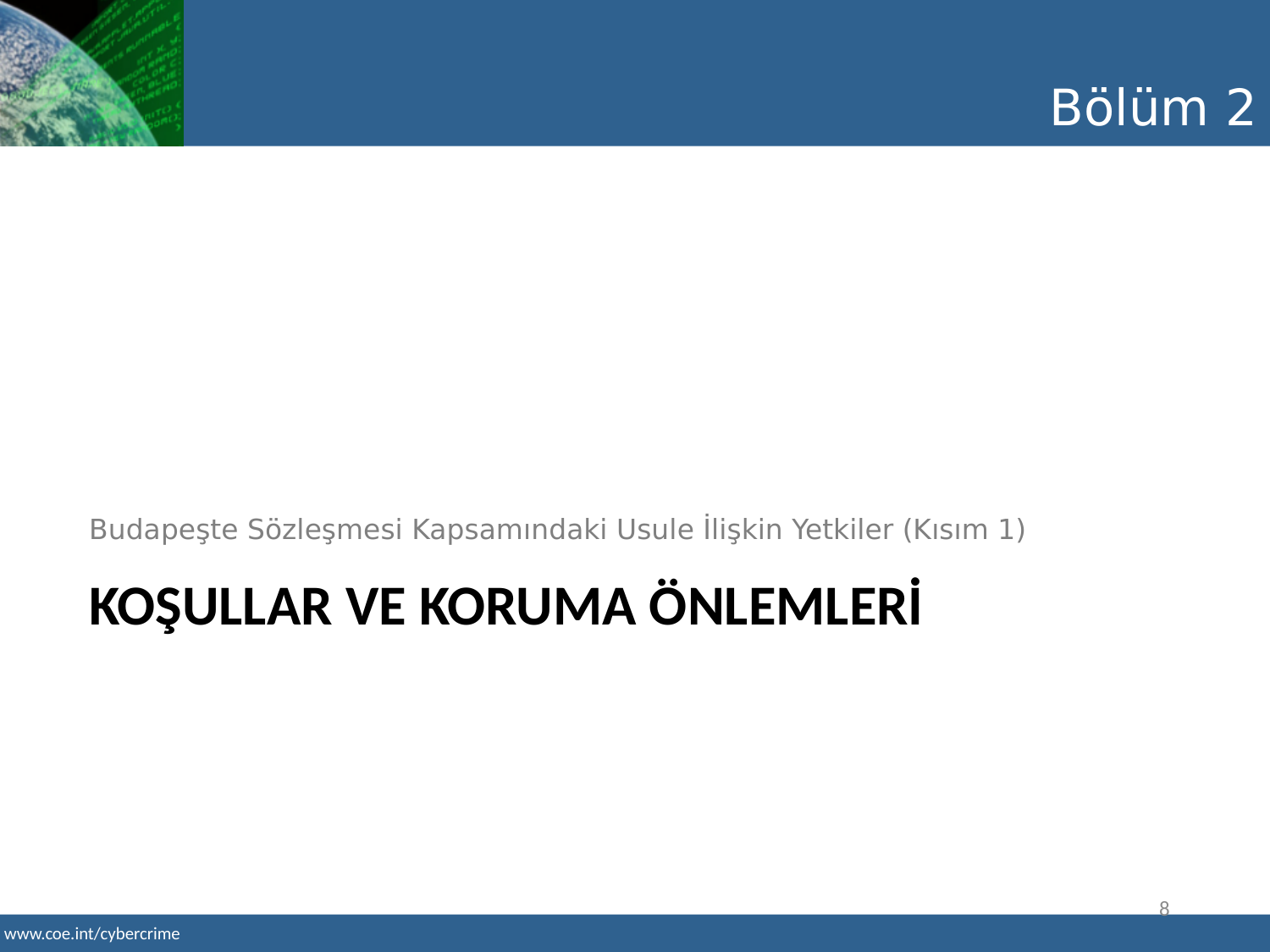

Bölüm 2

Budapeşte Sözleşmesi Kapsamındaki Usule İlişkin Yetkiler (Kısım 1)

# Koşullar ve koruma önlemleri
8